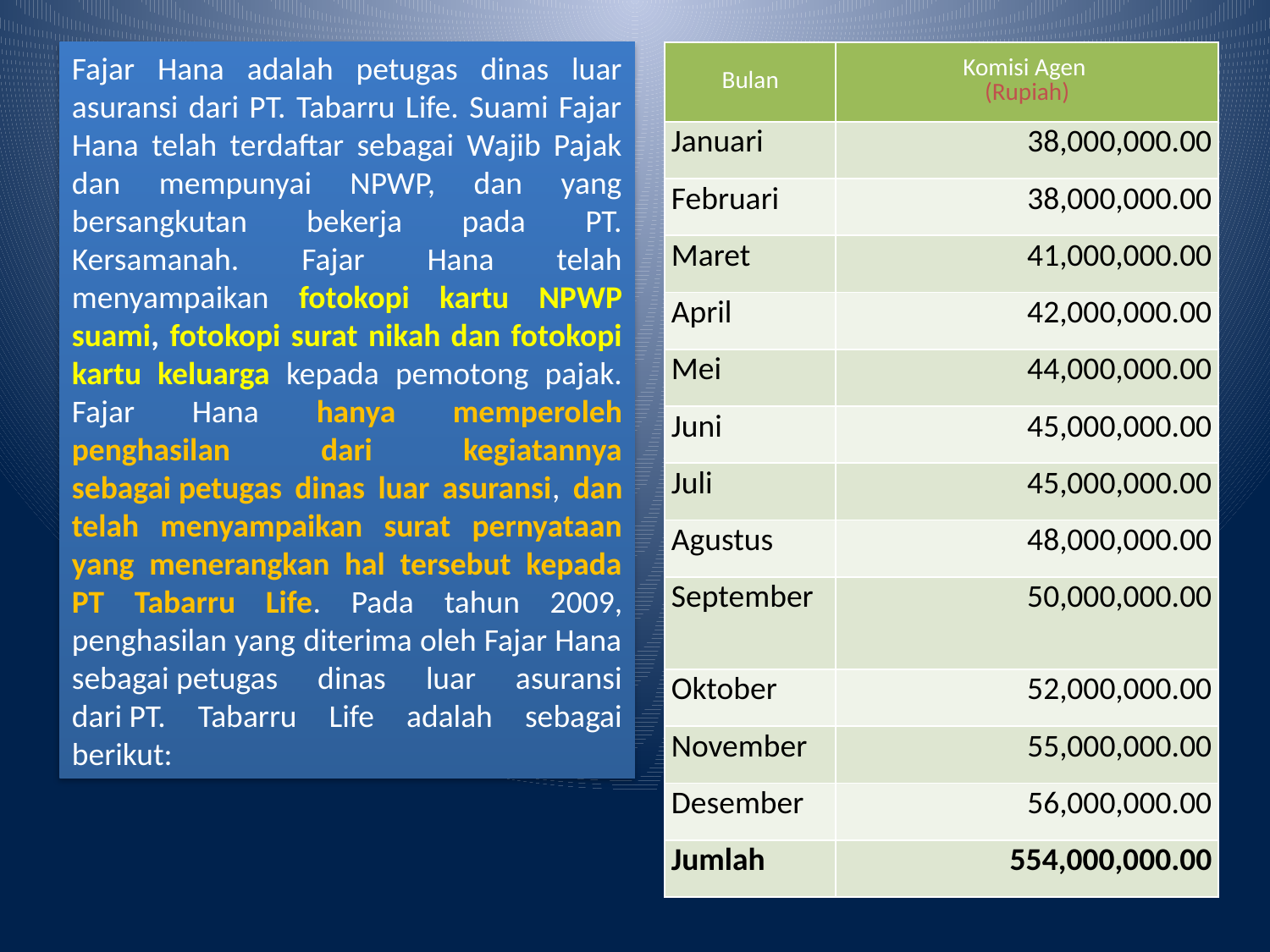

Fajar Hana adalah petugas dinas luar asuransi dari PT. Tabarru Life. Suami Fajar Hana telah terdaftar sebagai Wajib Pajak dan mempunyai NPWP, dan yang bersangkutan bekerja pada PT. Kersamanah. Fajar Hana telah menyampaikan fotokopi kartu NPWP suami, fotokopi surat nikah dan fotokopi kartu keluarga kepada pemotong pajak. Fajar Hana hanya memperoleh penghasilan dari kegiatannya sebagai petugas dinas luar asuransi, dan telah menyampaikan surat pernyataan yang menerangkan hal tersebut kepada PT Tabarru Life. Pada tahun 2009, penghasilan yang diterima oleh Fajar Hana sebagai petugas dinas luar asuransi dari PT. Tabarru Life adalah sebagai berikut:
| Bulan | Komisi Agen (Rupiah) |
| --- | --- |
| Januari | 38,000,000.00 |
| Februari | 38,000,000.00 |
| Maret | 41,000,000.00 |
| April | 42,000,000.00 |
| Mei | 44,000,000.00 |
| Juni | 45,000,000.00 |
| Juli | 45,000,000.00 |
| Agustus | 48,000,000.00 |
| September | 50,000,000.00 |
| Oktober | 52,000,000.00 |
| November | 55,000,000.00 |
| Desember | 56,000,000.00 |
| Jumlah | 554,000,000.00 |